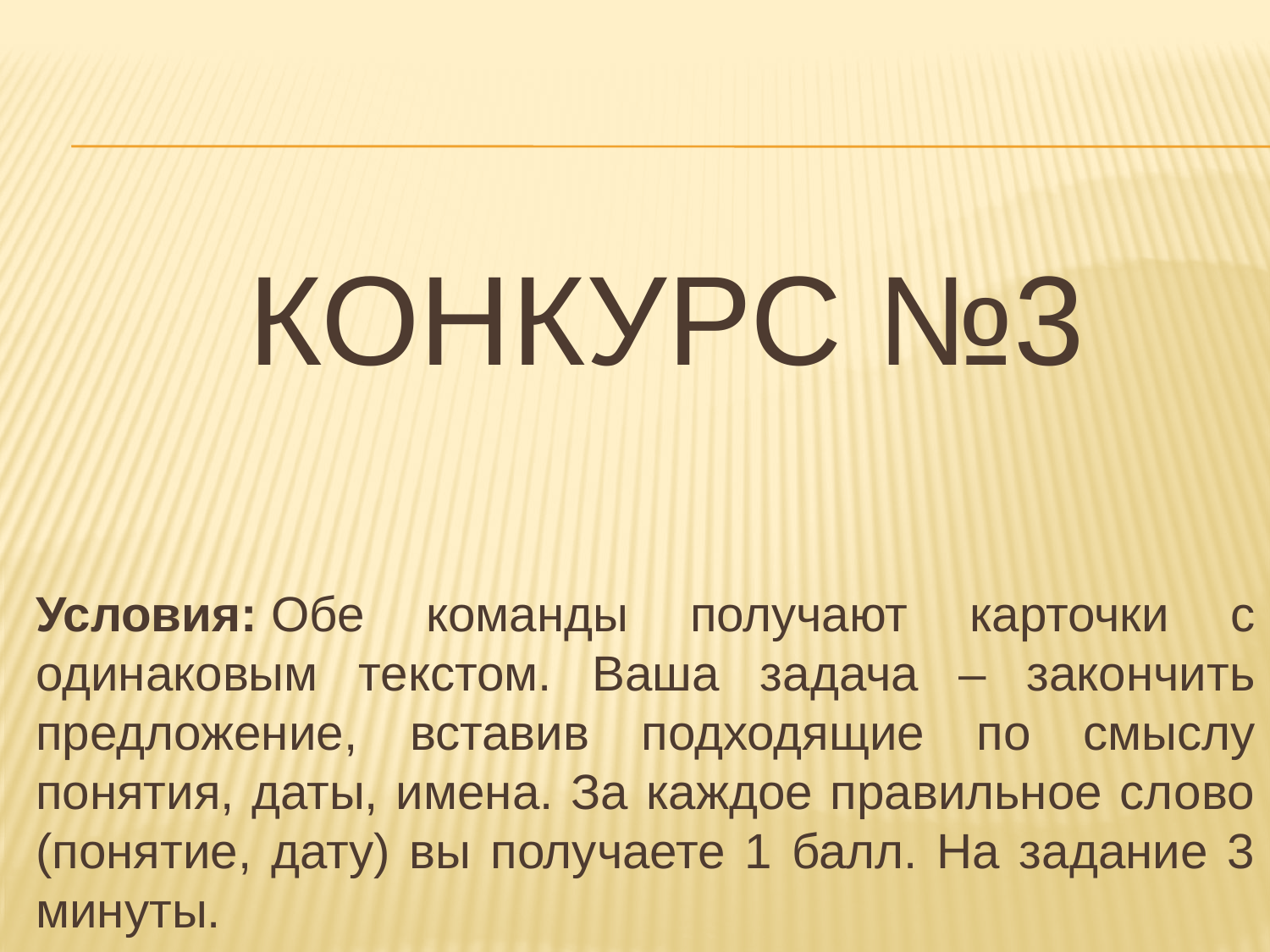

# КОНКУРС №3
Условия: Обе команды получают карточки с одинаковым текстом. Ваша задача – закончить предложение, вставив подходящие по смыслу понятия, даты, имена. За каждое правильное слово (понятие, дату) вы получаете 1 балл. На задание 3 минуты.